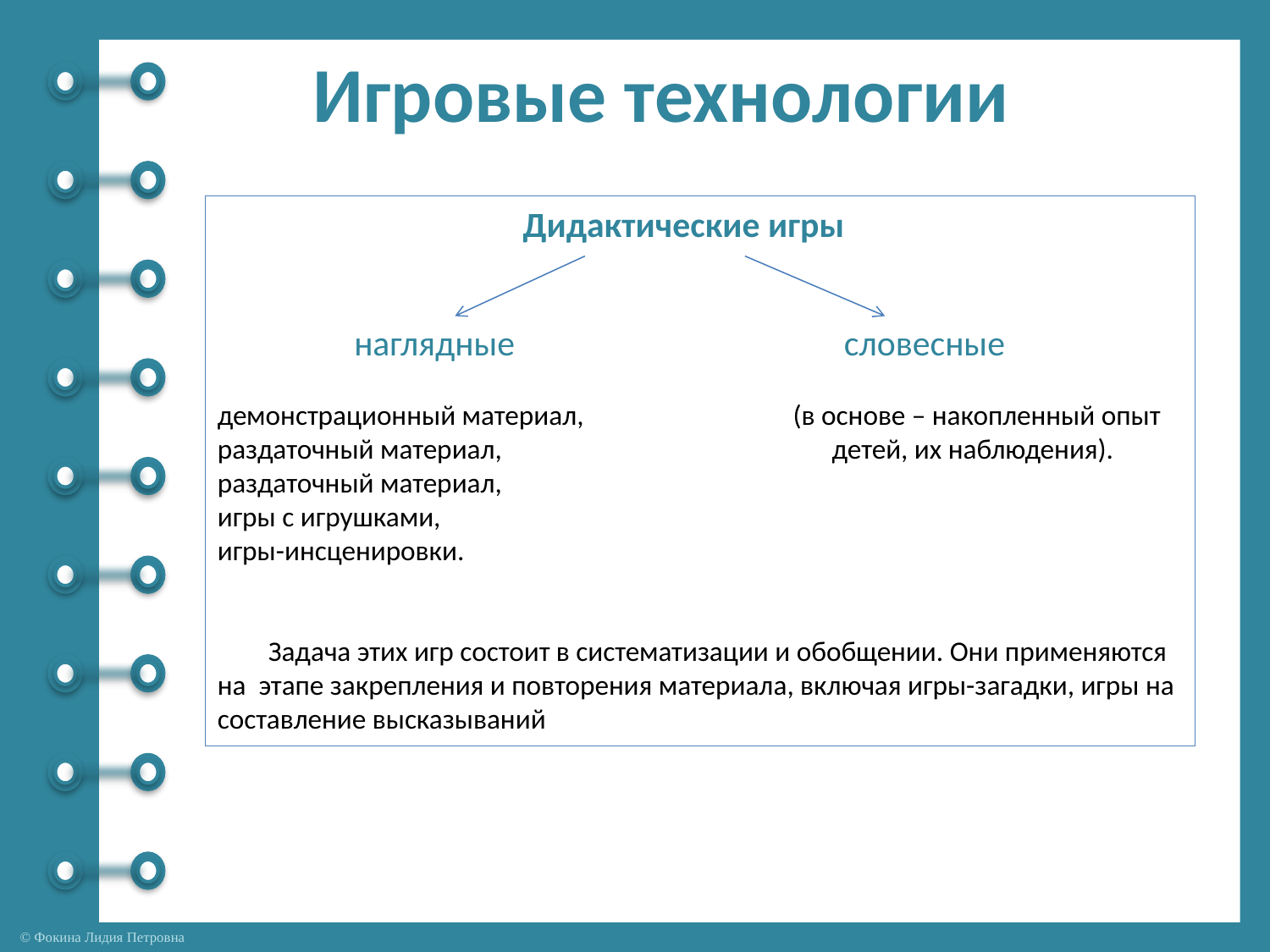

# Игровые технологии

                                      Дидактические игры

                 наглядные                                         словесные

демонстрационный материал,                                 (в основе – накопленный опыт
раздаточный материал,                                                    детей, их наблюдения).
раздаточный материал,
игры с игрушками,
игры-инсценировки.

        Задача этих игр состоит в систематизации и обобщении. Они применяются на  этапе закрепления и повторения материала, включая игры-загадки, игры на составление высказываний